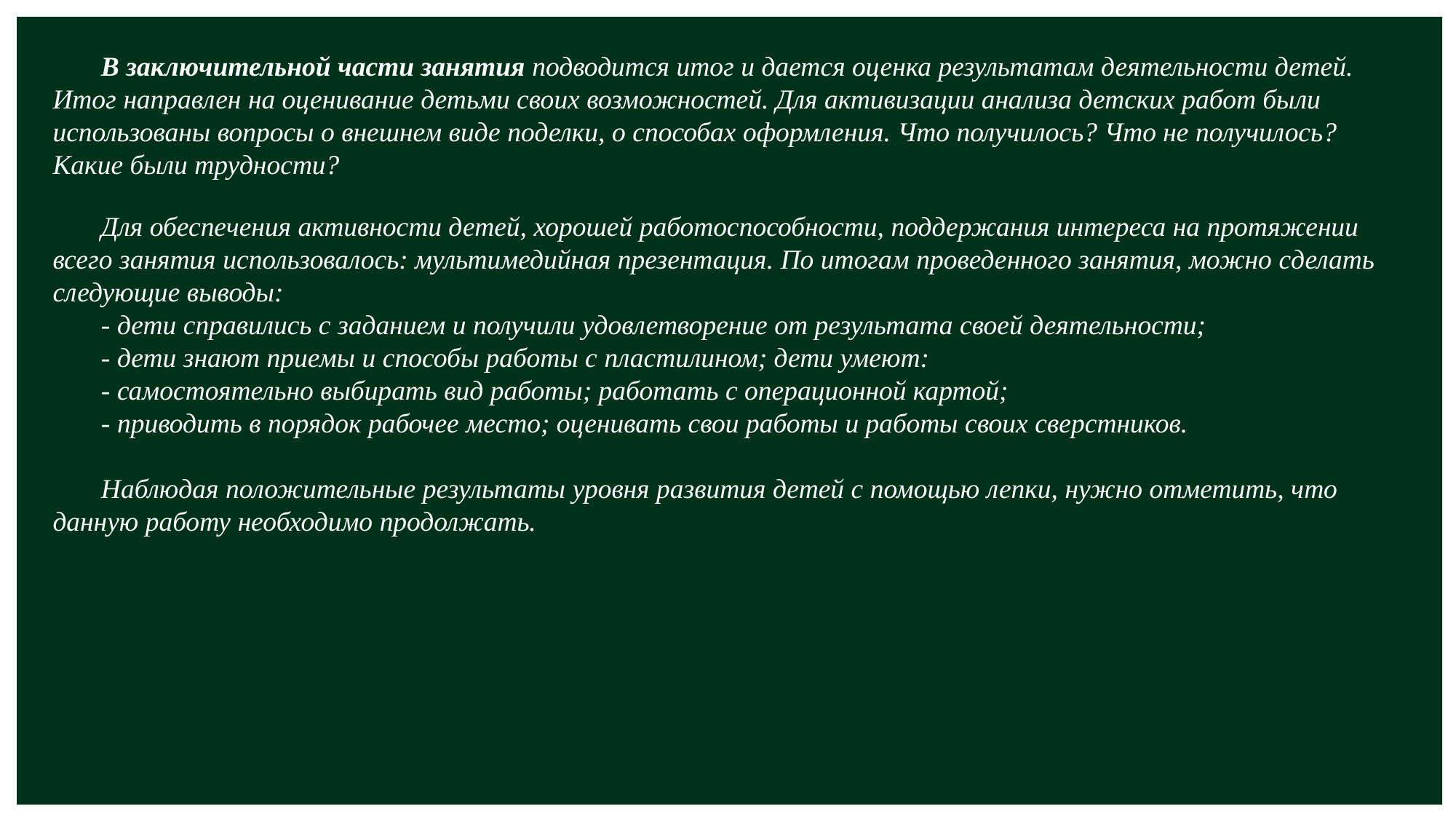

В заключительной части занятия подводится итог и дается оценка результатам деятельности детей. Итог направлен на оценивание детьми своих возможностей. Для активизации анализа детских работ были использованы вопросы о внешнем виде поделки, о способах оформления. Что получилось? Что не получилось? Какие были трудности?

       Для обеспечения активности детей, хорошей работоспособности, поддержания интереса на протяжении всего занятия использовалось: мультимедийная презентация. По итогам проведенного занятия, можно сделать следующие выводы:
       - дети справились с заданием и получили удовлетворение от результата своей деятельности;
       - дети знают приемы и способы работы с пластилином; дети умеют:
       - самостоятельно выбирать вид работы; работать с операционной картой;
       - приводить в порядок рабочее место; оценивать свои работы и работы своих сверстников.

       Наблюдая положительные результаты уровня развития детей с помощью лепки, нужно отметить, что данную работу необходимо продолжать.